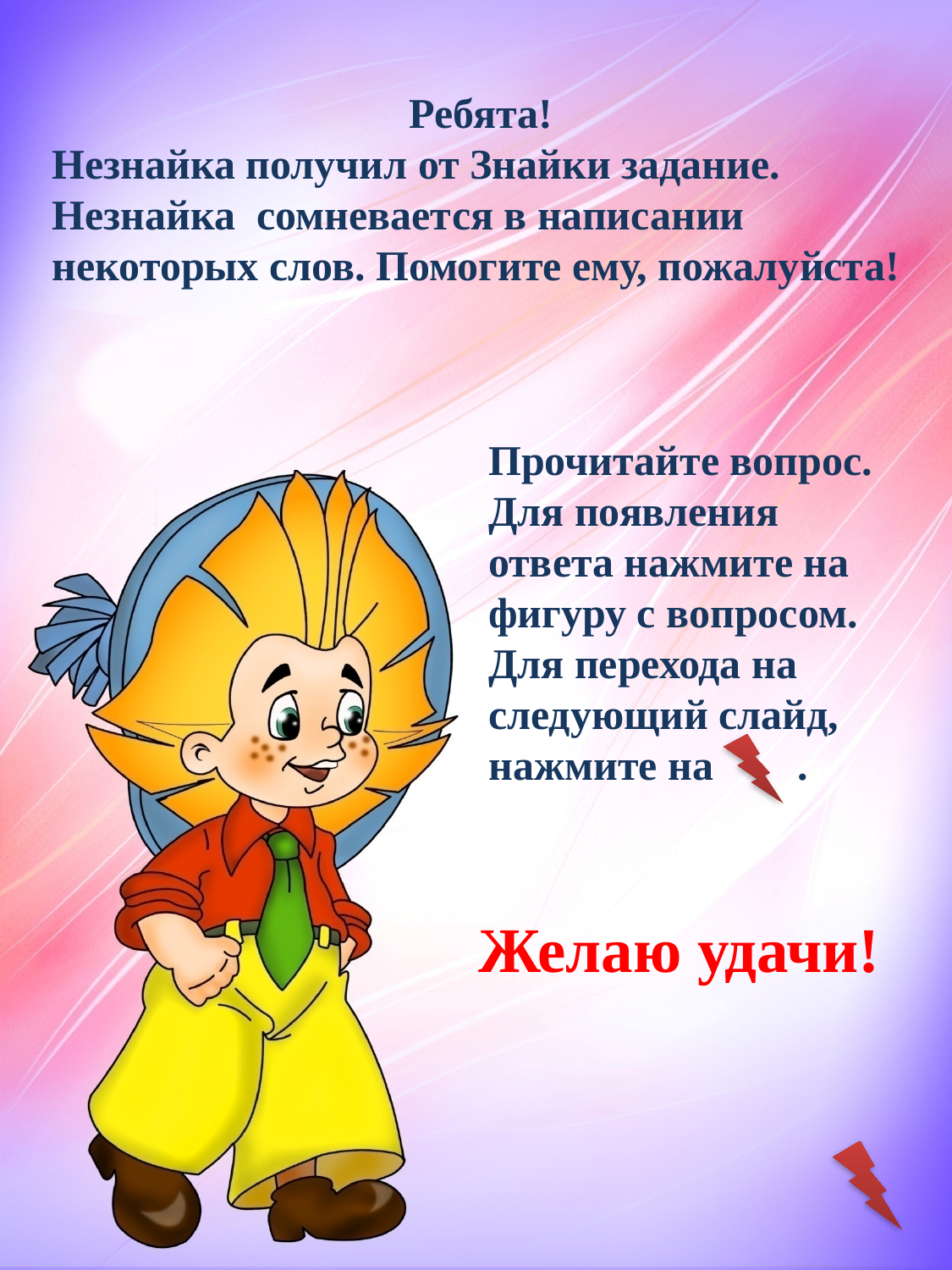

Ребята!
Незнайка получил от Знайки задание. Незнайка  сомневается в написании некоторых слов. Помогите ему, пожалуйста!
Прочитайте вопрос. Для появления ответа нажмите на фигуру с вопросом.
Для перехода на следующий слайд, нажмите на        .

Желаю удачи!